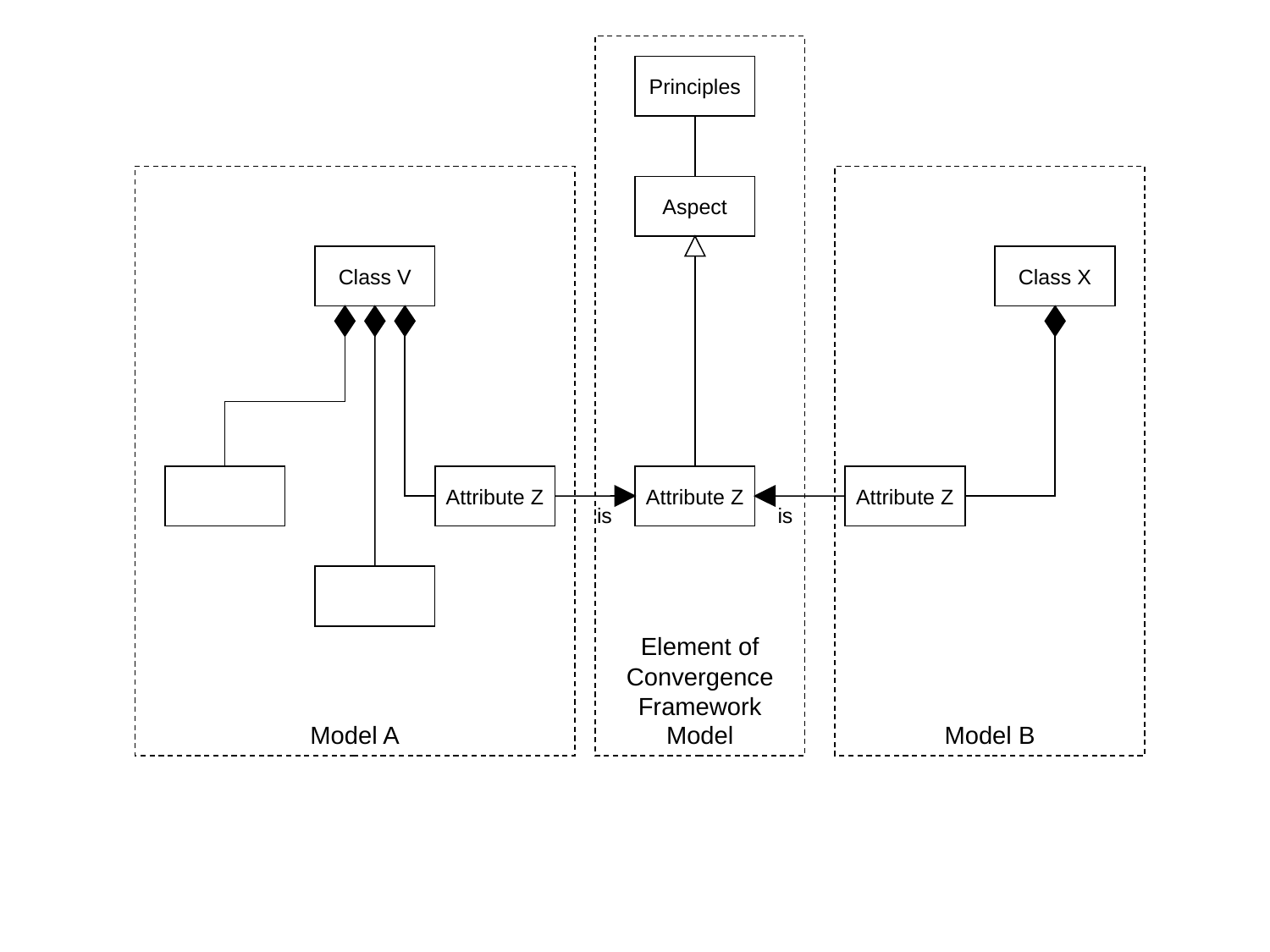

Element of
Convergence
Framework
Model
Principles
Model A
Model B
Aspect

Class V
Class X

Attribute Z
Attribute Z
Attribute Z

is
is